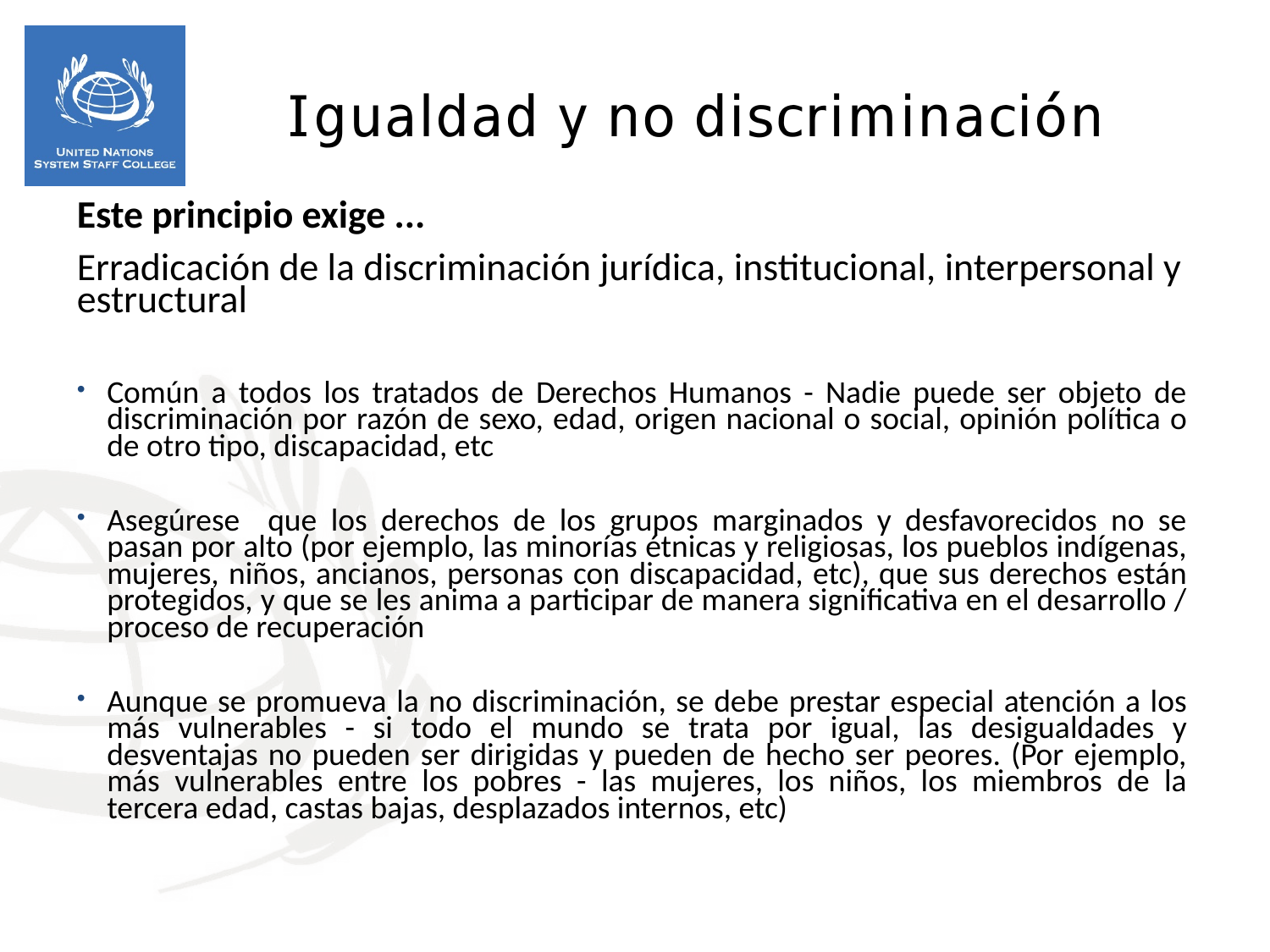

Igualdad y no discriminación
Este principio exige ...
Erradicación de la discriminación jurídica, institucional, interpersonal y estructural

Común a todos los tratados de Derechos Humanos - Nadie puede ser objeto de discriminación por razón de sexo, edad, origen nacional o social, opinión política o de otro tipo, discapacidad, etc

Asegúrese  que los derechos de los grupos marginados y desfavorecidos no se pasan por alto (por ejemplo, las minorías étnicas y religiosas, los pueblos indígenas, mujeres, niños, ancianos, personas con discapacidad, etc), que sus derechos están protegidos, y que se les anima a participar de manera significativa en el desarrollo / proceso de recuperación

Aunque se promueva la no discriminación, se debe prestar especial atención a los más vulnerables - si todo el mundo se trata por igual, las desigualdades y desventajas no pueden ser dirigidas y pueden de hecho ser peores. (Por ejemplo, más vulnerables entre los pobres - las mujeres, los niños, los miembros de la tercera edad, castas bajas, desplazados internos, etc)